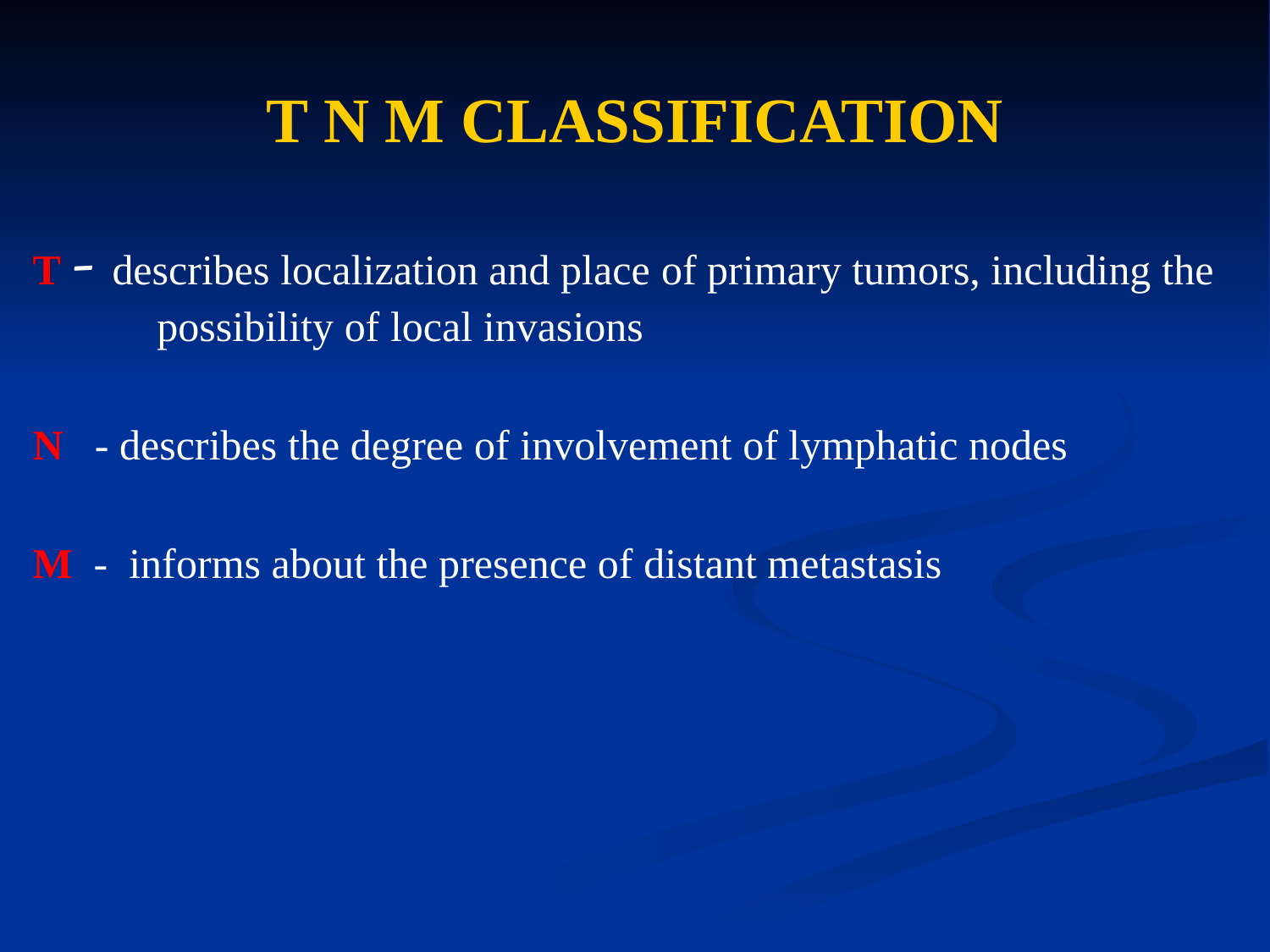

# T N M CLASSIFICATION
T - describes localization and place of primary tumors, including the possibility of local invasions

N   - describes the degree of involvement of lymphatic nodes

M  -  informs about the presence of distant metastasis